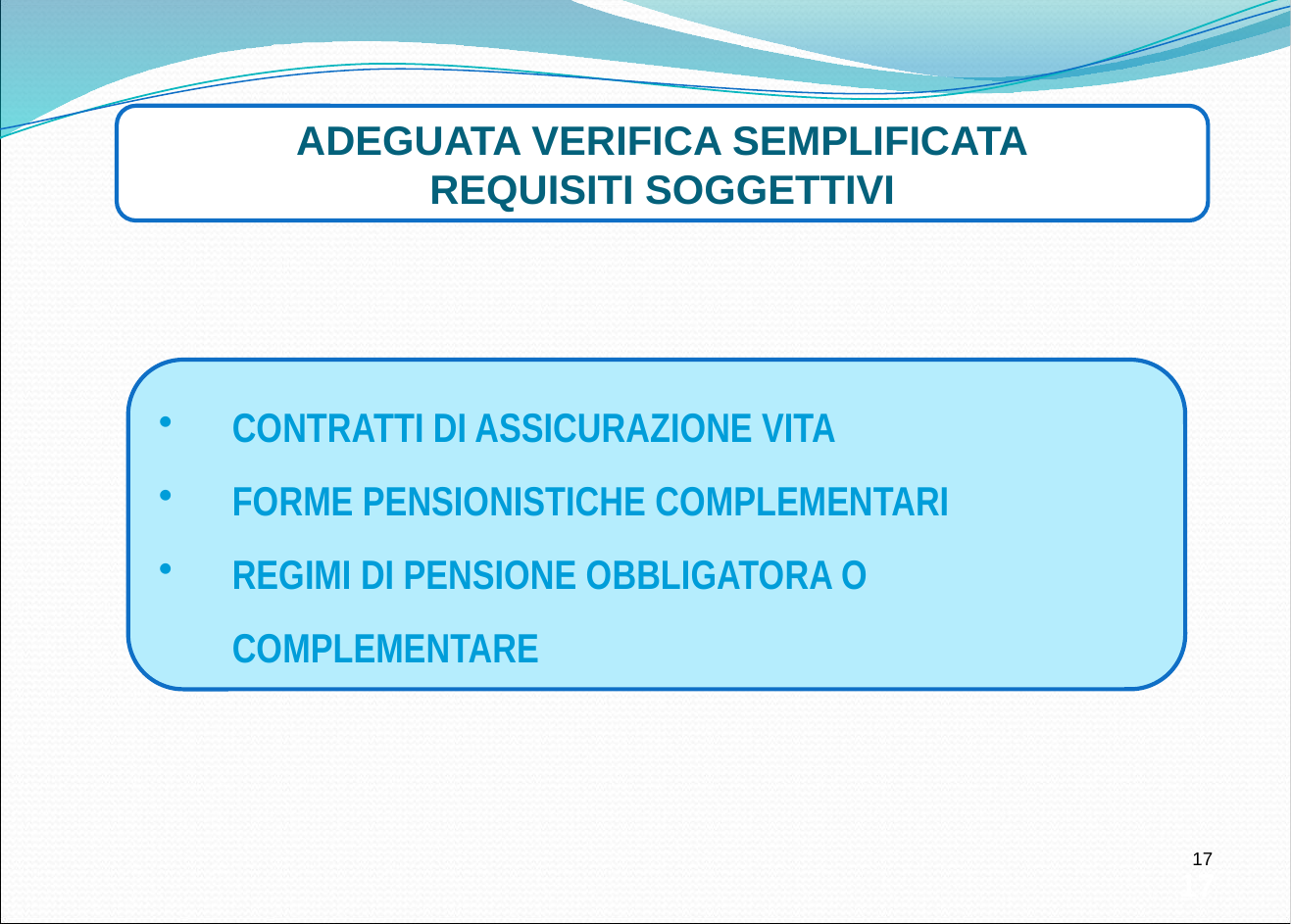

ADEGUATA VERIFICA SEMPLIFICATA
REQUISITI SOGGETTIVI
CONTRATTI DI ASSICURAZIONE VITA
FORME PENSIONISTICHE COMPLEMENTARI
REGIMI DI PENSIONE OBBLIGATORA O COMPLEMENTARE
17
17